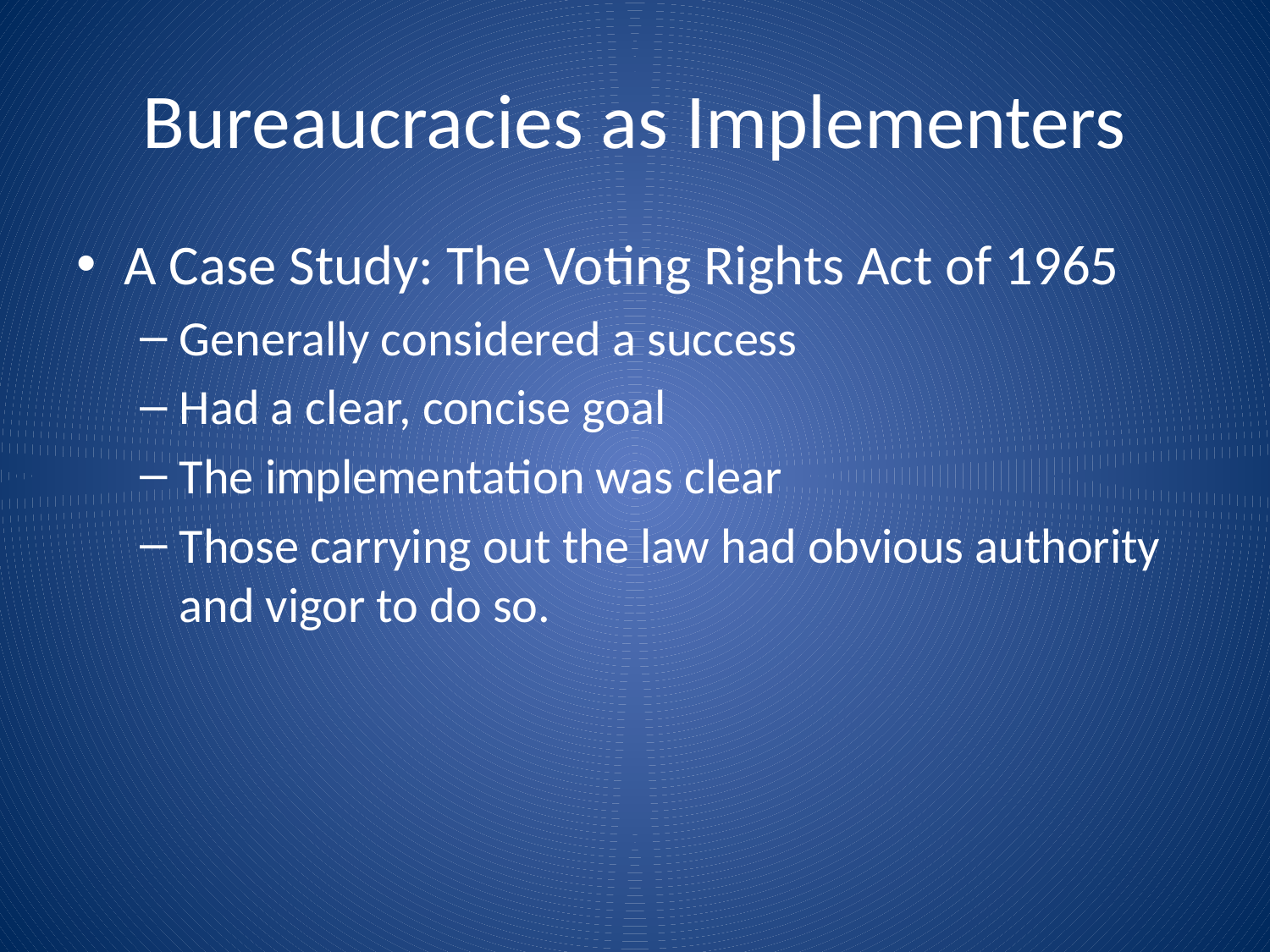

# Bureaucracies as Implementers
A Case Study: The Voting Rights Act of 1965
Generally considered a success
Had a clear, concise goal
The implementation was clear
Those carrying out the law had obvious authority and vigor to do so.